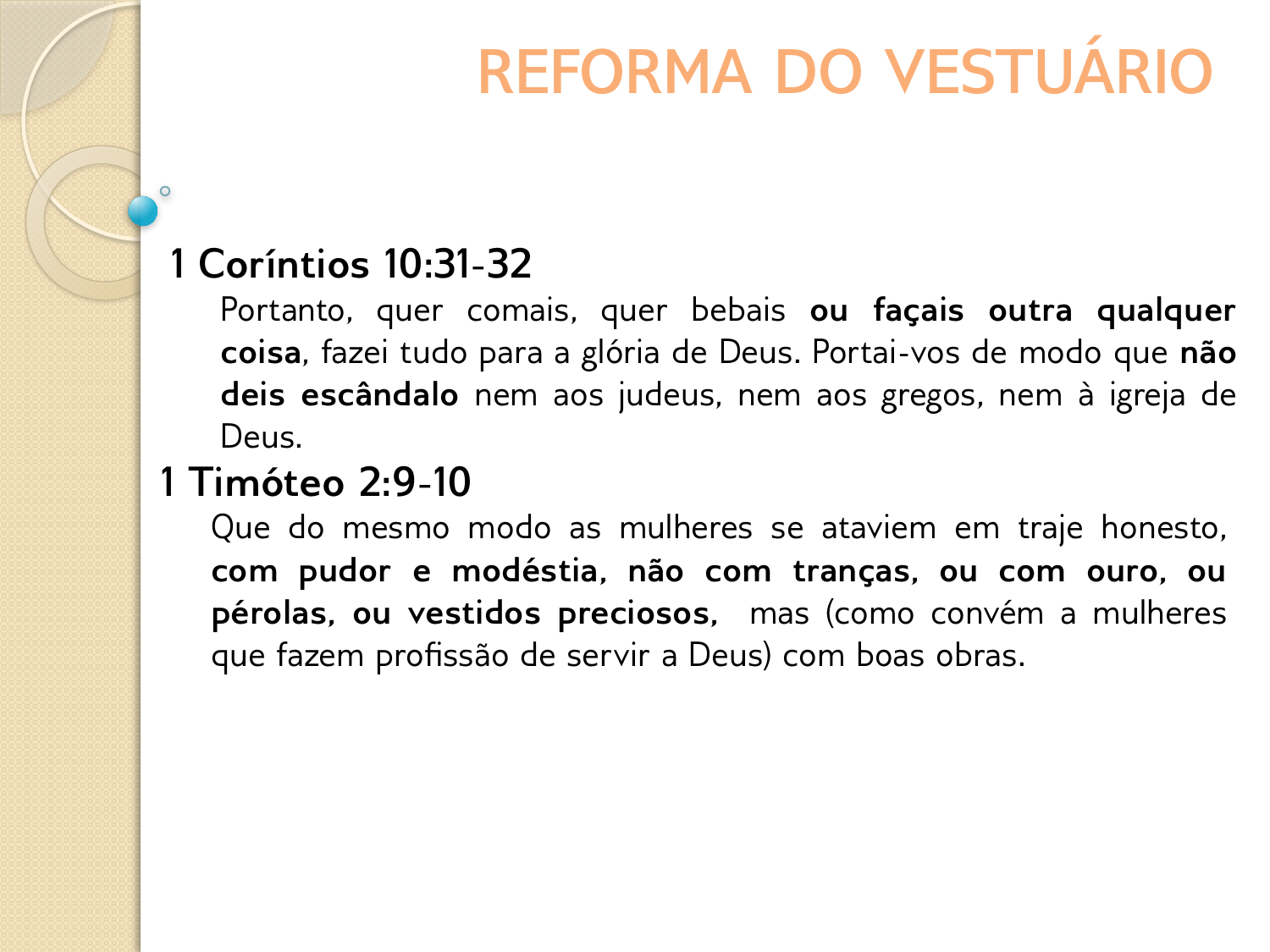

REFORMA DO VESTUÁRIO
1 Coríntios 10:31-32
Portanto, quer comais, quer bebais ou façais outra qualquer coisa, fazei tudo para a glória de Deus. Portai-vos de modo que não deis escândalo nem aos judeus, nem aos gregos, nem à igreja de Deus.
1 Timóteo 2:9-10
Que do mesmo modo as mulheres se ataviem em traje honesto, com pudor e modéstia, não com tranças, ou com ouro, ou pérolas, ou vestidos preciosos,  mas (como convém a mulheres que fazem profissão de servir a Deus) com boas obras.